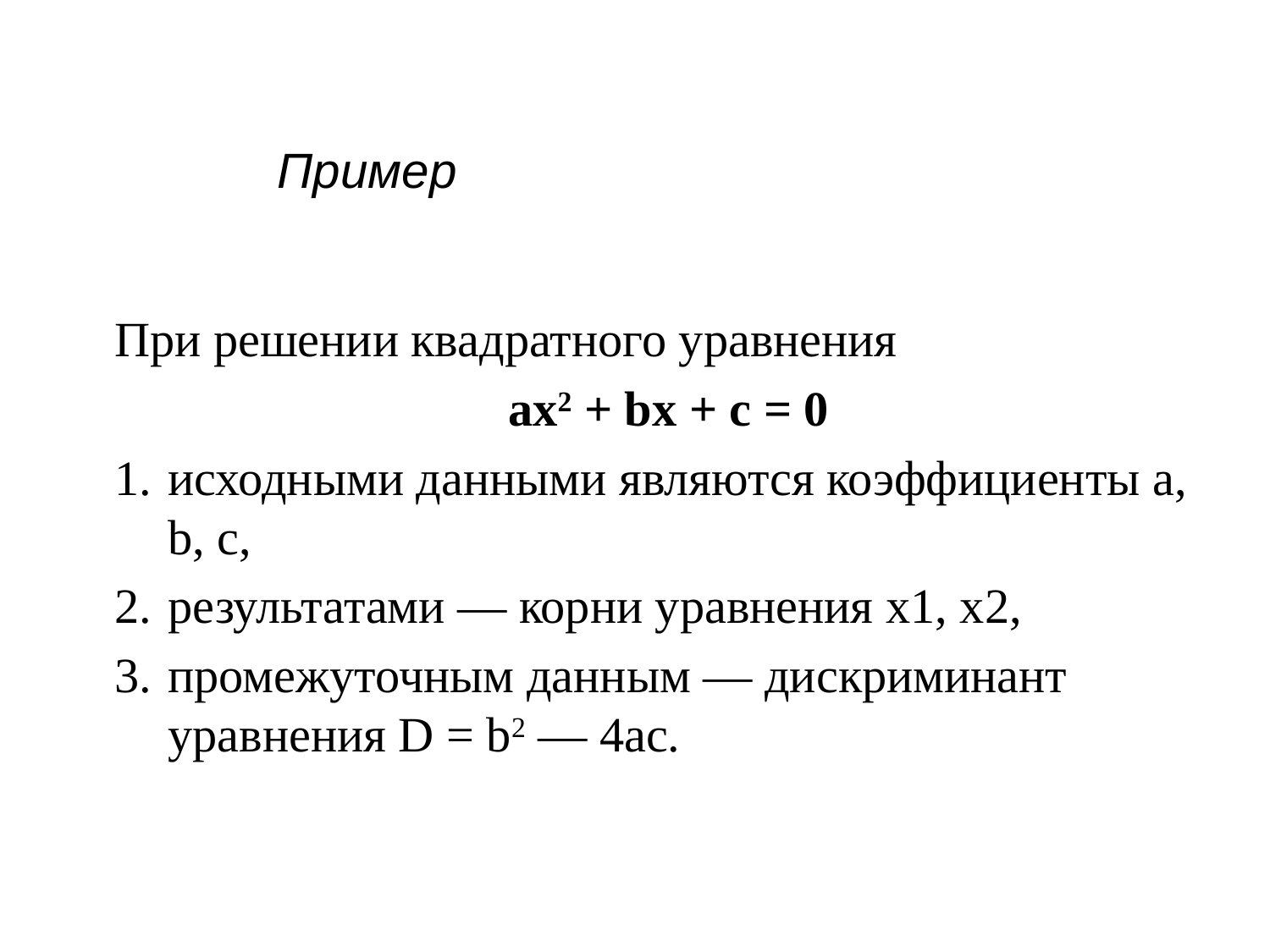

# Пример
При решении квадратного уравнения
 ax2 + bx + с = 0
исходными данными являются коэффициенты а, b, с,
результатами — корни уравнения х1, х2,
промежуточным данным — дискриминант уравнения D = b2 — 4aс.